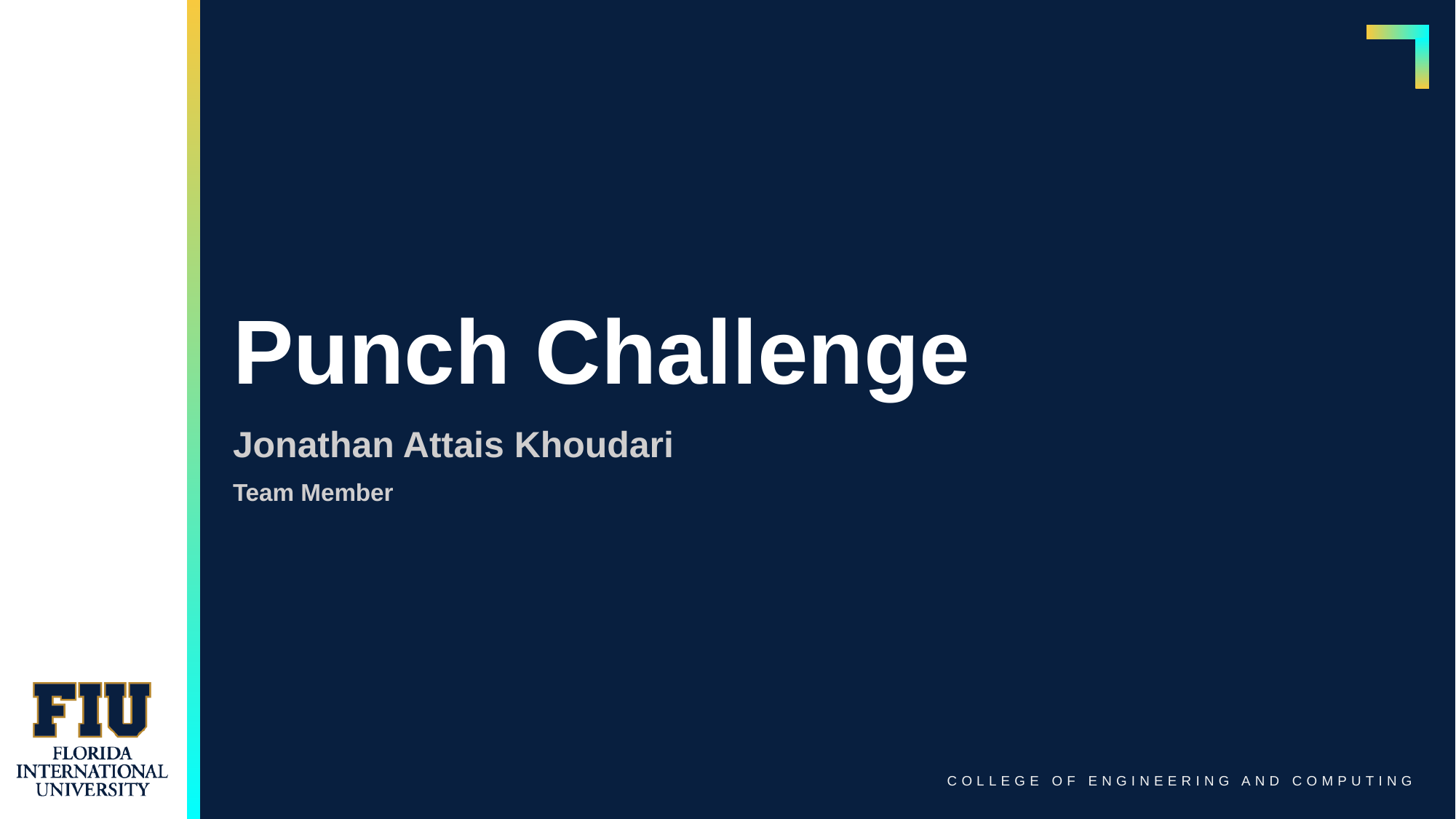

# Punch Challenge
Jonathan Attais Khoudari
Team Member